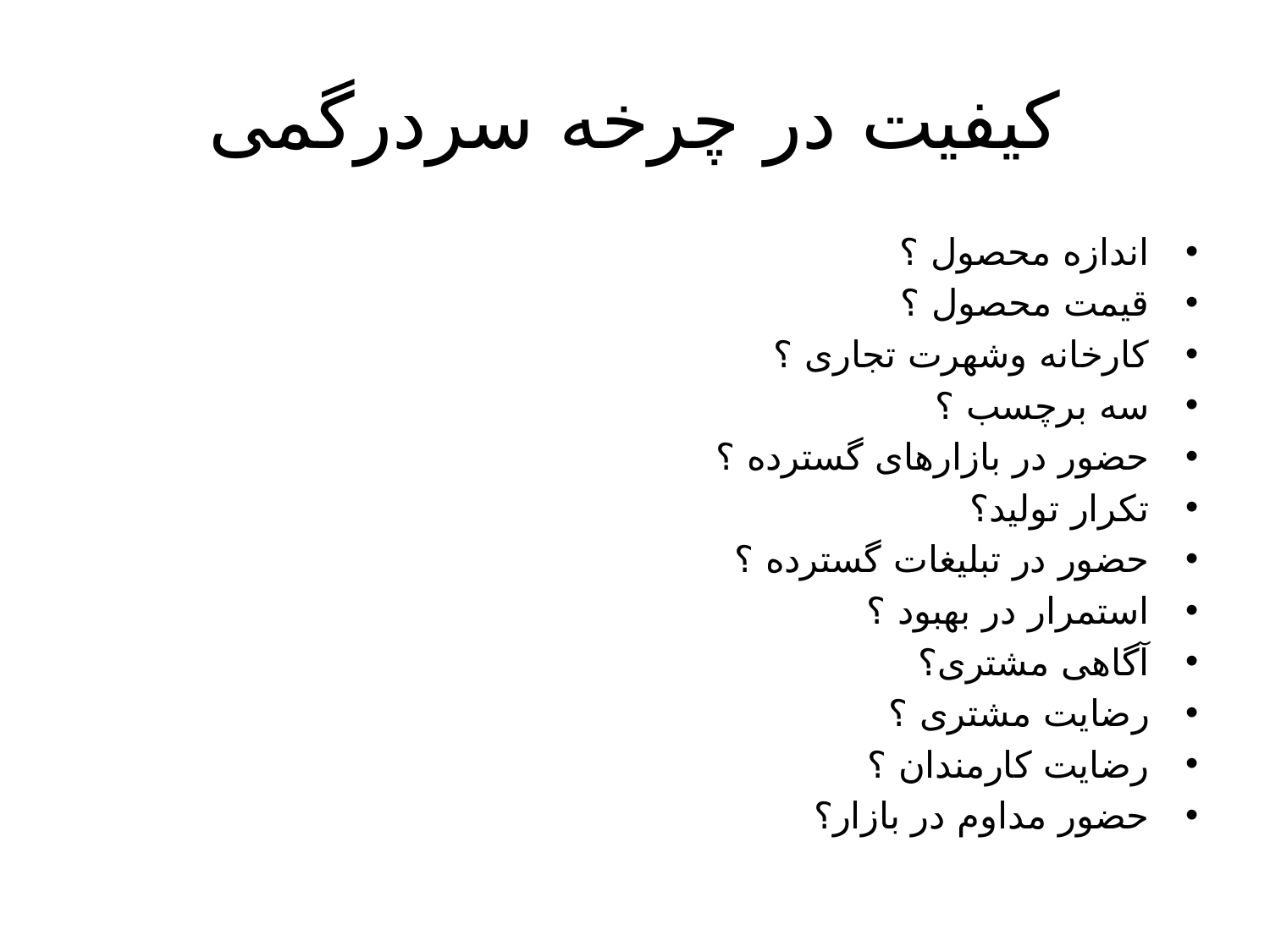

# کیفیت در چرخه سردرگمی
اندازه محصول ؟
قیمت محصول ؟
کارخانه وشهرت تجاری ؟
سه برچسب ؟
حضور در بازارهای گسترده ؟
تکرار تولید؟
حضور در تبلیغات گسترده ؟
استمرار در بهبود ؟
آگاهی مشتری؟
رضایت مشتری ؟
رضایت کارمندان ؟
حضور مداوم در بازار؟